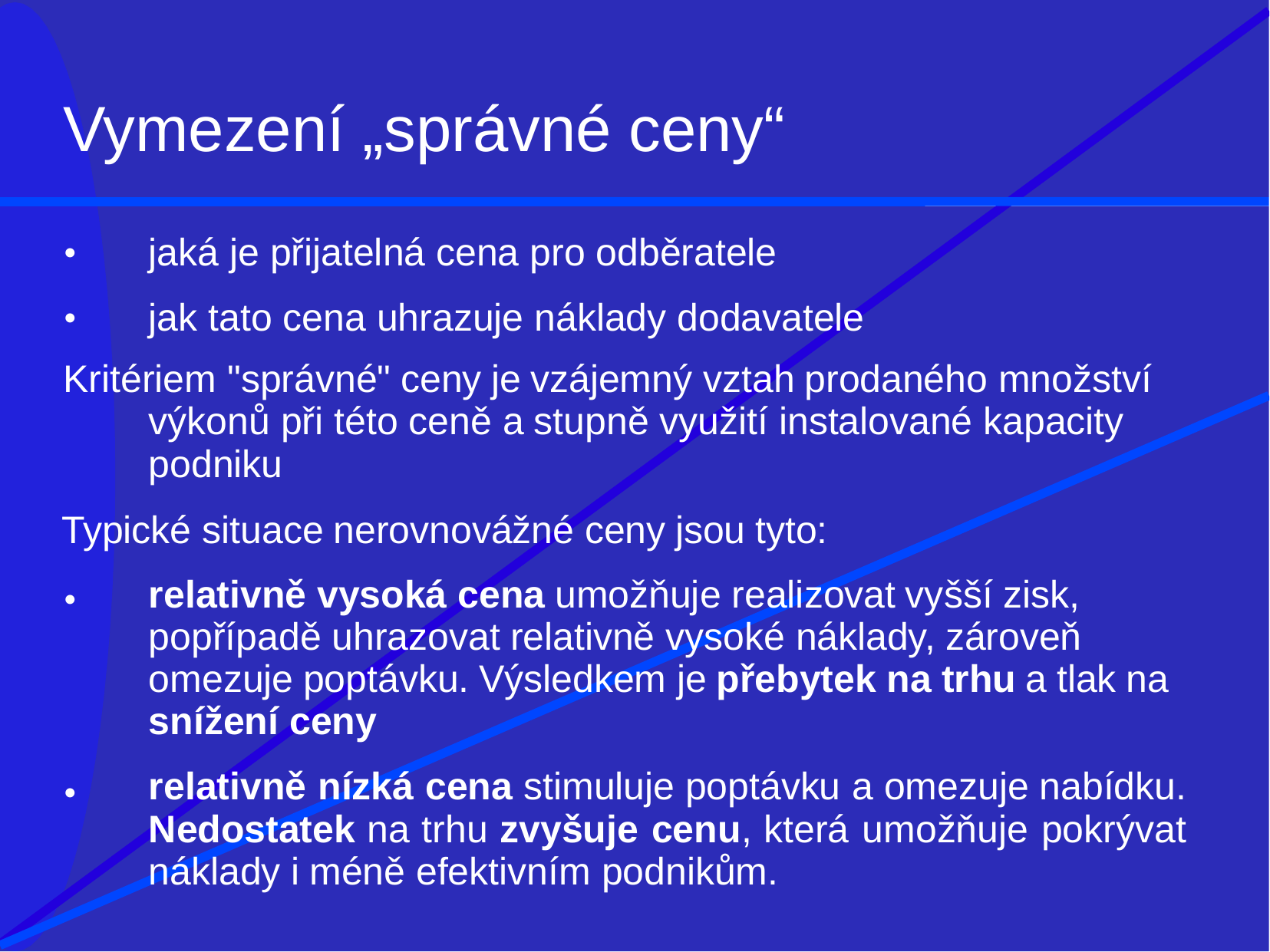

# Vymezení „správné ceny“
Kritériem "správné" ceny je vzájemný vztah prodaného množství výkonů při této ceně a stupně využití instalované kapacity podniku
Typické situace nerovnovážné ceny jsou tyto:
jaká je přijatelná cena pro odběratele
jak tato cena uhrazuje náklady dodavatele
•
•
relativně vysoká cena umožňuje realizovat vyšší zisk, popřípadě uhrazovat relativně vysoké náklady, zároveň omezuje poptávku. Výsledkem je přebytek na trhu a tlak na snížení ceny
relativně nízká cena stimuluje poptávku a omezuje nabídku. Nedostatek na trhu zvyšuje cenu, která umožňuje pokrývat náklady i méně efektivním podnikům.
•
•